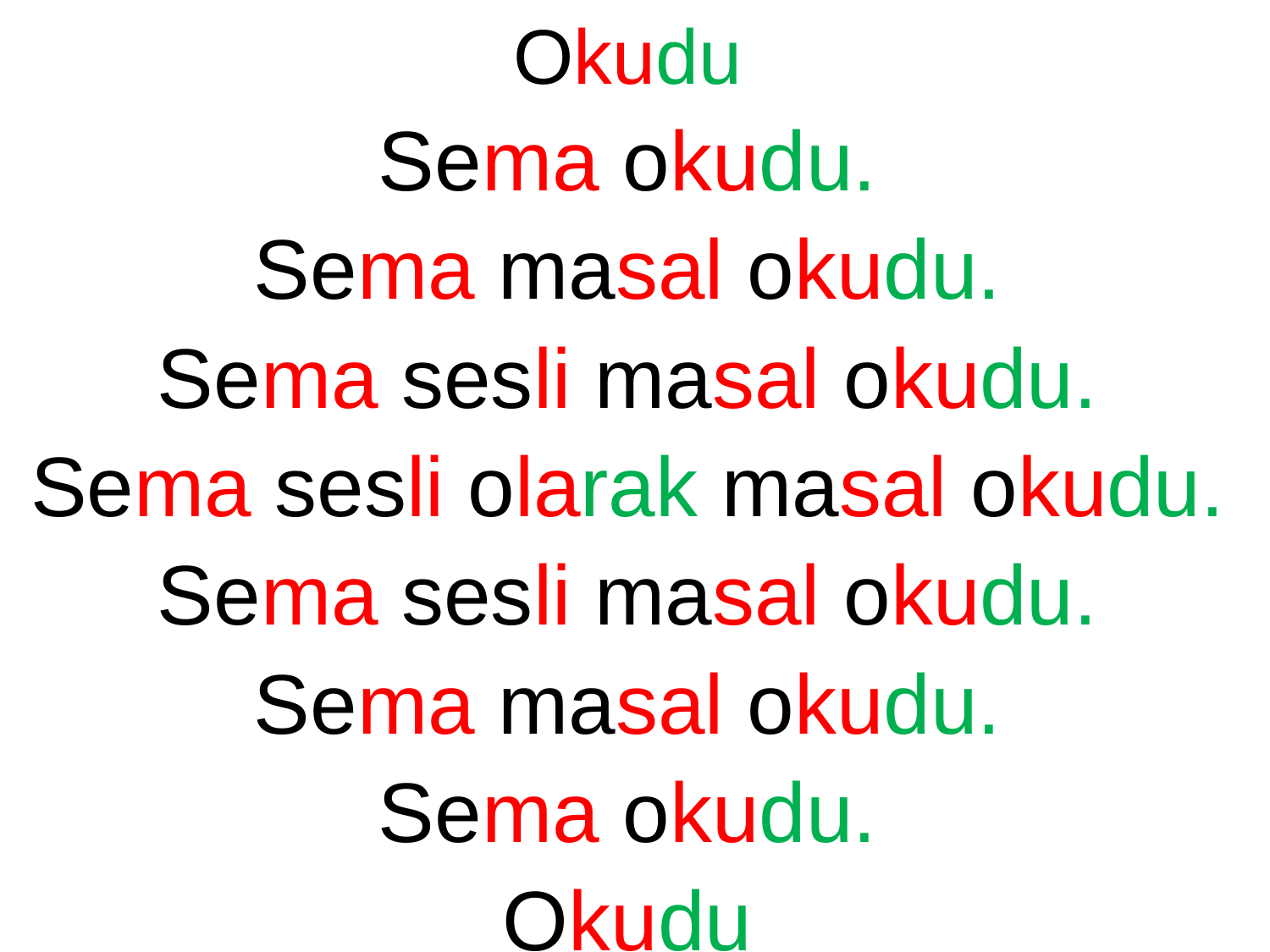

Okudu
Sema okudu.
Sema masal okudu.
Sema sesli masal okudu.
Sema sesli olarak masal okudu.
Sema sesli masal okudu.
Sema masal okudu.
Sema okudu.
Okudu